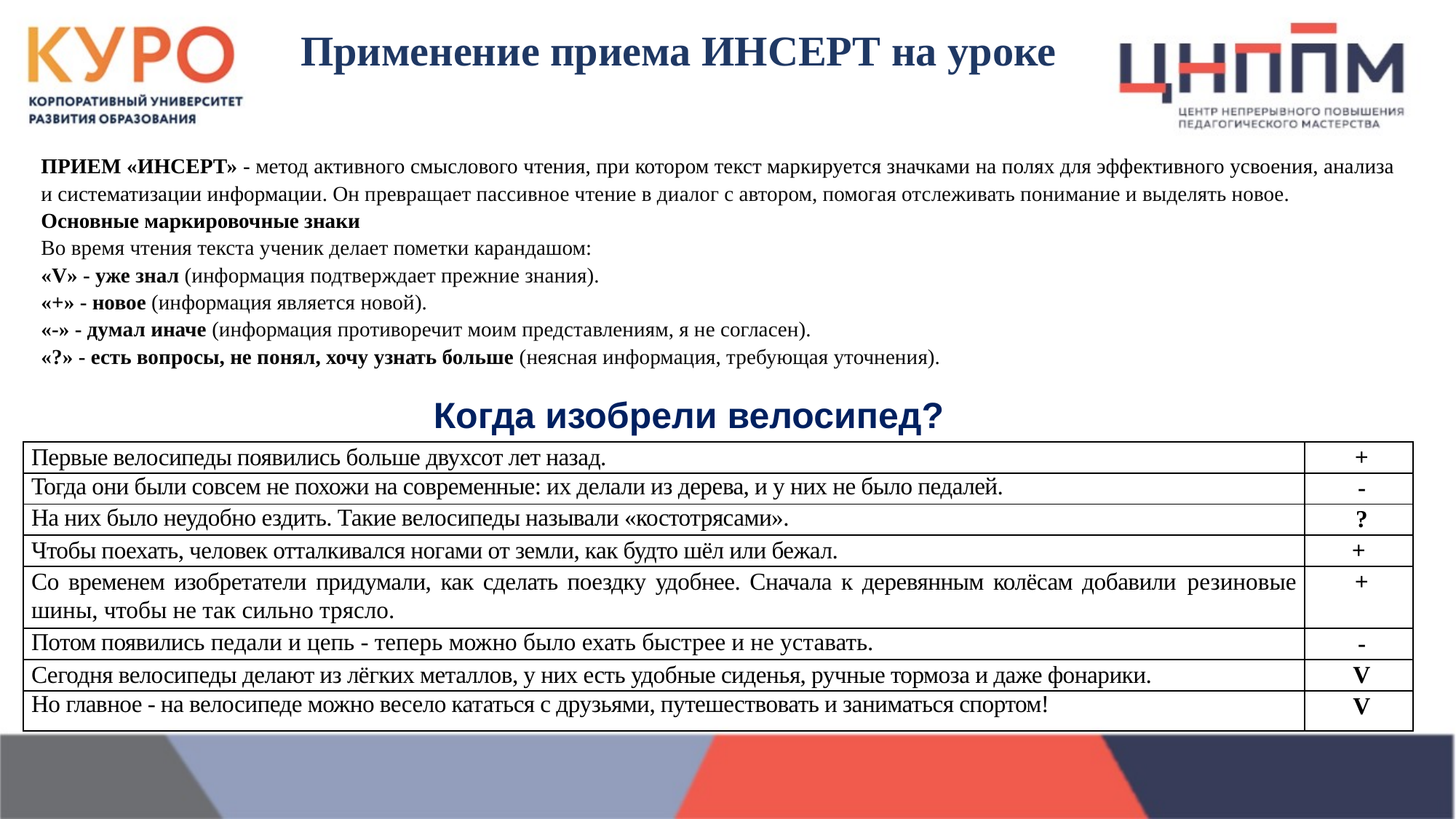

Применение приема ИНСЕРТ на уроке
ПРИЕМ «ИНСЕРТ» - метод активного смыслового чтения, при котором текст маркируется значками на полях для эффективного усвоения, анализа и систематизации информации. Он превращает пассивное чтение в диалог с автором, помогая отслеживать понимание и выделять новое.
Основные маркировочные знаки
Во время чтения текста ученик делает пометки карандашом:
«V» - уже знал (информация подтверждает прежние знания).
«+» - новое (информация является новой).
«-» - думал иначе (информация противоречит моим представлениям, я не согласен).
«?» - есть вопросы, не понял, хочу узнать больше (неясная информация, требующая уточнения).
Когда изобрели велосипед?
| Первые велосипеды появились больше двухсот лет назад. | + |
| --- | --- |
| Тогда они были совсем не похожи на современные: их делали из дерева, и у них не было педалей. | - |
| На них было неудобно ездить. Такие велосипеды называли «костотрясами». | ? |
| Чтобы поехать, человек отталкивался ногами от земли, как будто шёл или бежал. | + |
| Со временем изобретатели придумали, как сделать поездку удобнее. Сначала к деревянным колёсам добавили резиновые шины, чтобы не так сильно трясло. | + |
| Потом появились педали и цепь - теперь можно было ехать быстрее и не уставать. | - |
| Сегодня велосипеды делают из лёгких металлов, у них есть удобные сиденья, ручные тормоза и даже фонарики. | V |
| Но главное - на велосипеде можно весело кататься с друзьями, путешествовать и заниматься спортом! | V |